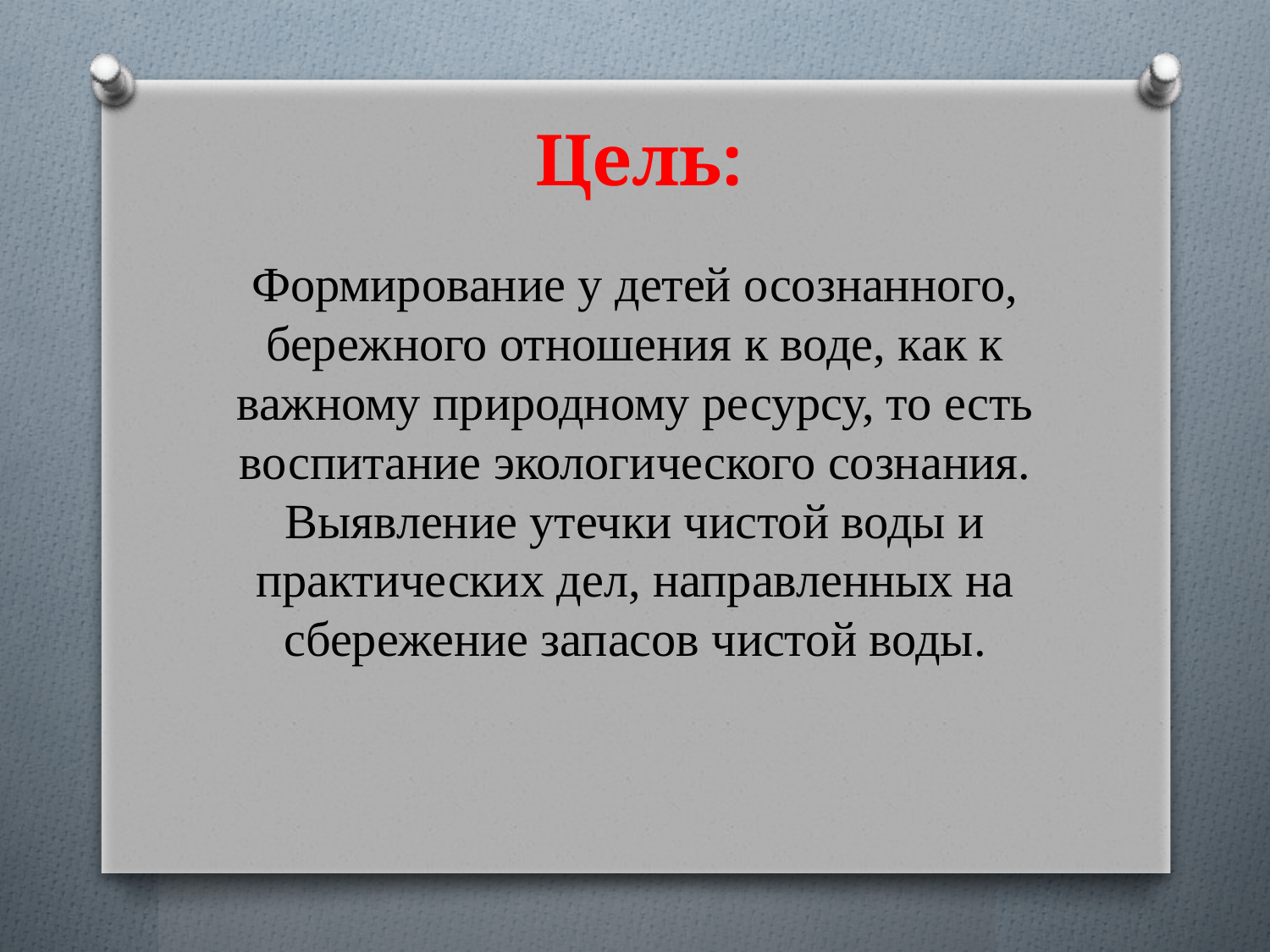

# Цель:
Формирование у детей осознанного, бережного отношения к воде, как к важному природному ресурсу, то есть воспитание экологического сознания. Выявление утечки чистой воды и практических дел, направленных на сбережение запасов чистой воды.